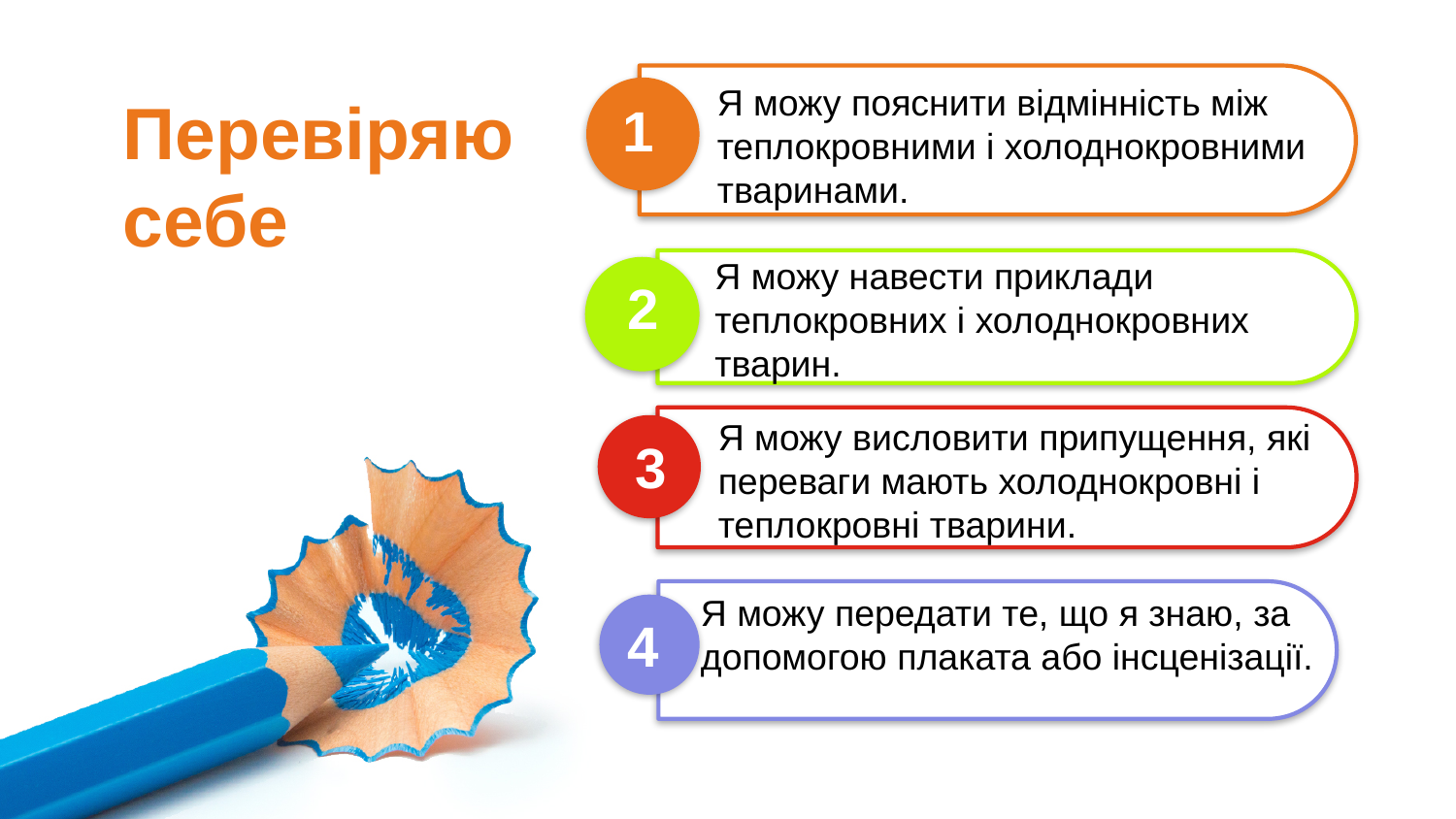

Я можу пояснити відмінність між
теплокровними і холоднокровними
тваринами.
Перевіряю себе

1

Я можу навести приклади
теплокровних і холоднокровних
тварин.

2

Я можу висловити припущення, які
переваги мають холоднокровні і
теплокровні тварини.

3
Я можу передати те, що я знаю, за
допомогою плаката або інсценізації.

4